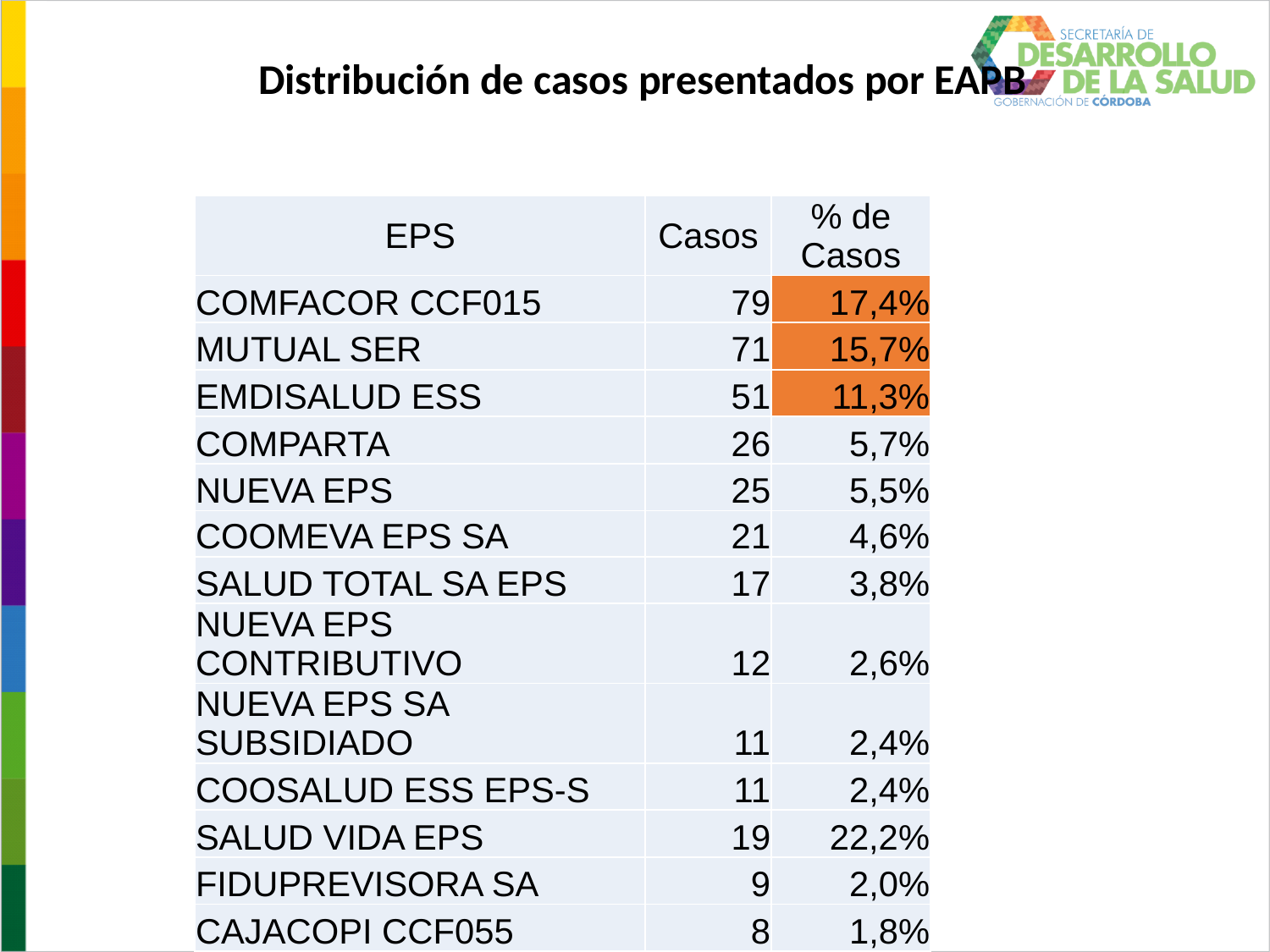

Distribución de casos presentados por EAPB
| EPS | Casos | % de Casos |
| --- | --- | --- |
| COMFACOR CCF015 | 79 | 17,4% |
| MUTUAL SER | 71 | 15,7% |
| EMDISALUD ESS | 51 | 11,3% |
| COMPARTA | 26 | 5,7% |
| NUEVA EPS | 25 | 5,5% |
| COOMEVA EPS SA | 21 | 4,6% |
| SALUD TOTAL SA EPS | 17 | 3,8% |
| NUEVA EPS CONTRIBUTIVO | 12 | 2,6% |
| NUEVA EPS SA SUBSIDIADO | 11 | 2,4% |
| COOSALUD ESS EPS-S | 11 | 2,4% |
| SALUD VIDA EPS | 19 | 22,2% |
| FIDUPREVISORA SA | 9 | 2,0% |
| CAJACOPI CCF055 | 8 | 1,8% |